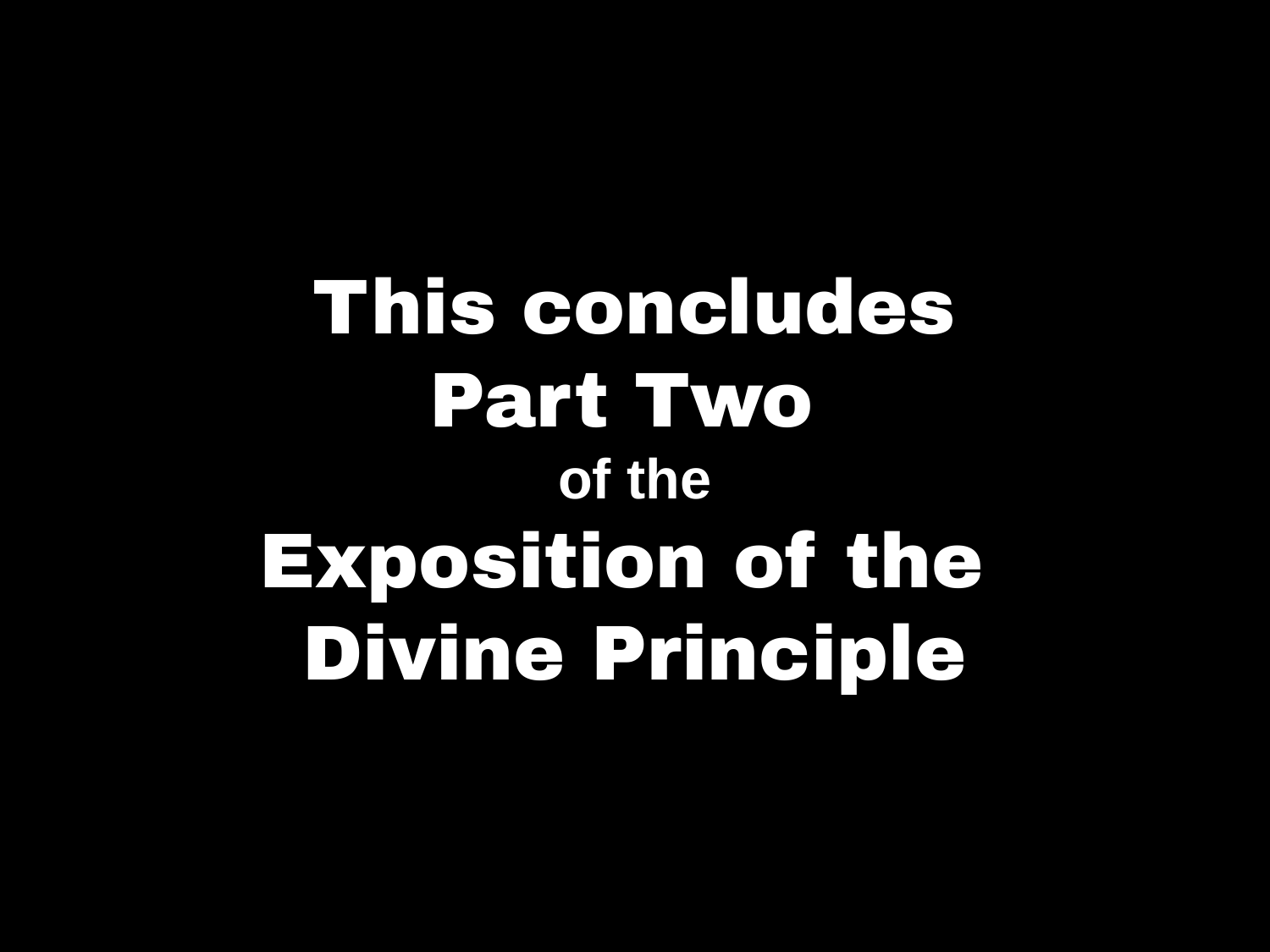

This concludes
Part Two
of the
Exposition of the
Divine Principle